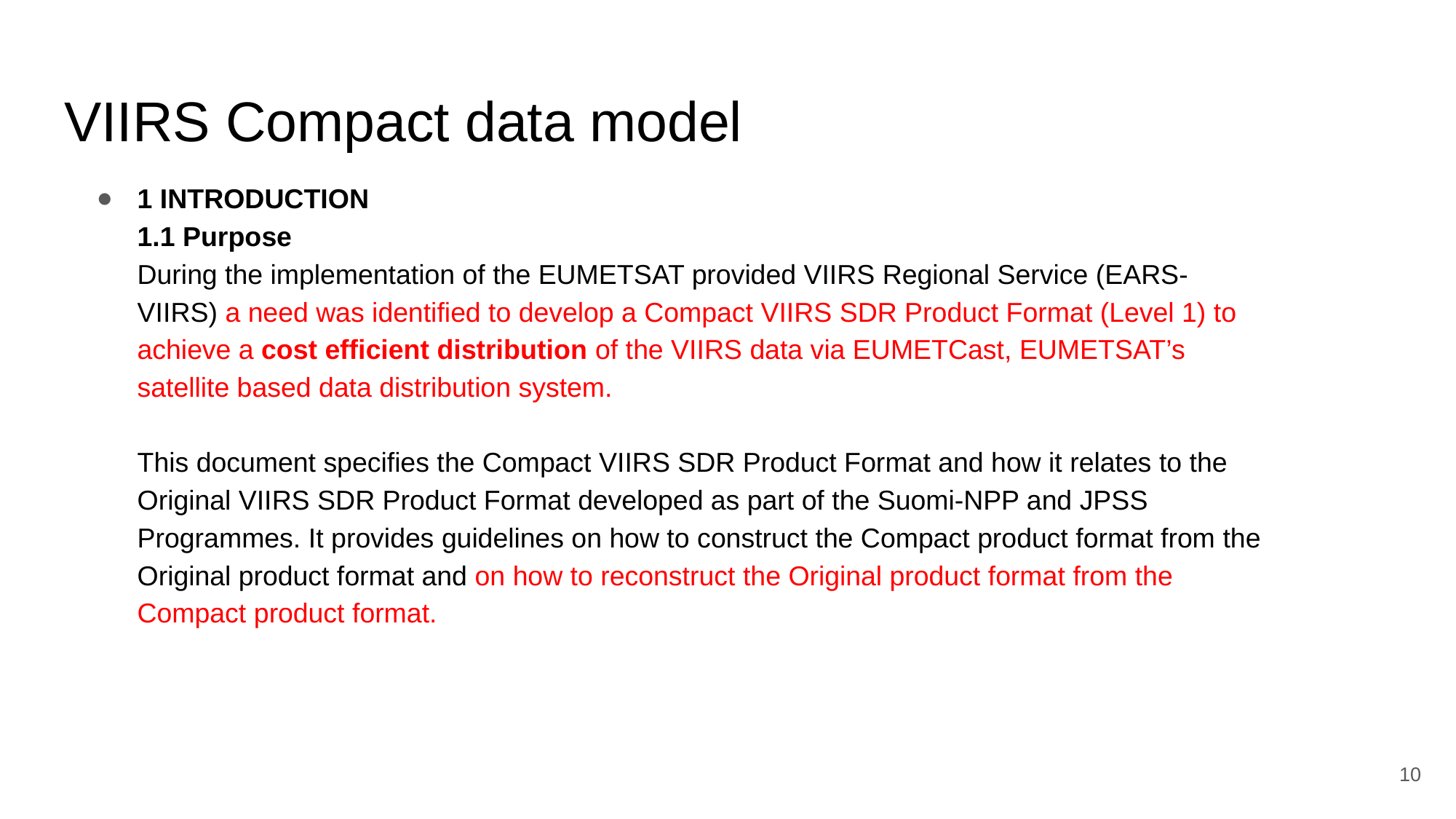

# VIIRS Compact data model
1 INTRODUCTION
1.1 Purpose
During the implementation of the EUMETSAT provided VIIRS Regional Service (EARS-VIIRS) a need was identified to develop a Compact VIIRS SDR Product Format (Level 1) to achieve a cost efficient distribution of the VIIRS data via EUMETCast, EUMETSAT’s satellite based data distribution system.

This document specifies the Compact VIIRS SDR Product Format and how it relates to the Original VIIRS SDR Product Format developed as part of the Suomi-NPP and JPSS Programmes. It provides guidelines on how to construct the Compact product format from the Original product format and on how to reconstruct the Original product format from the Compact product format.

10